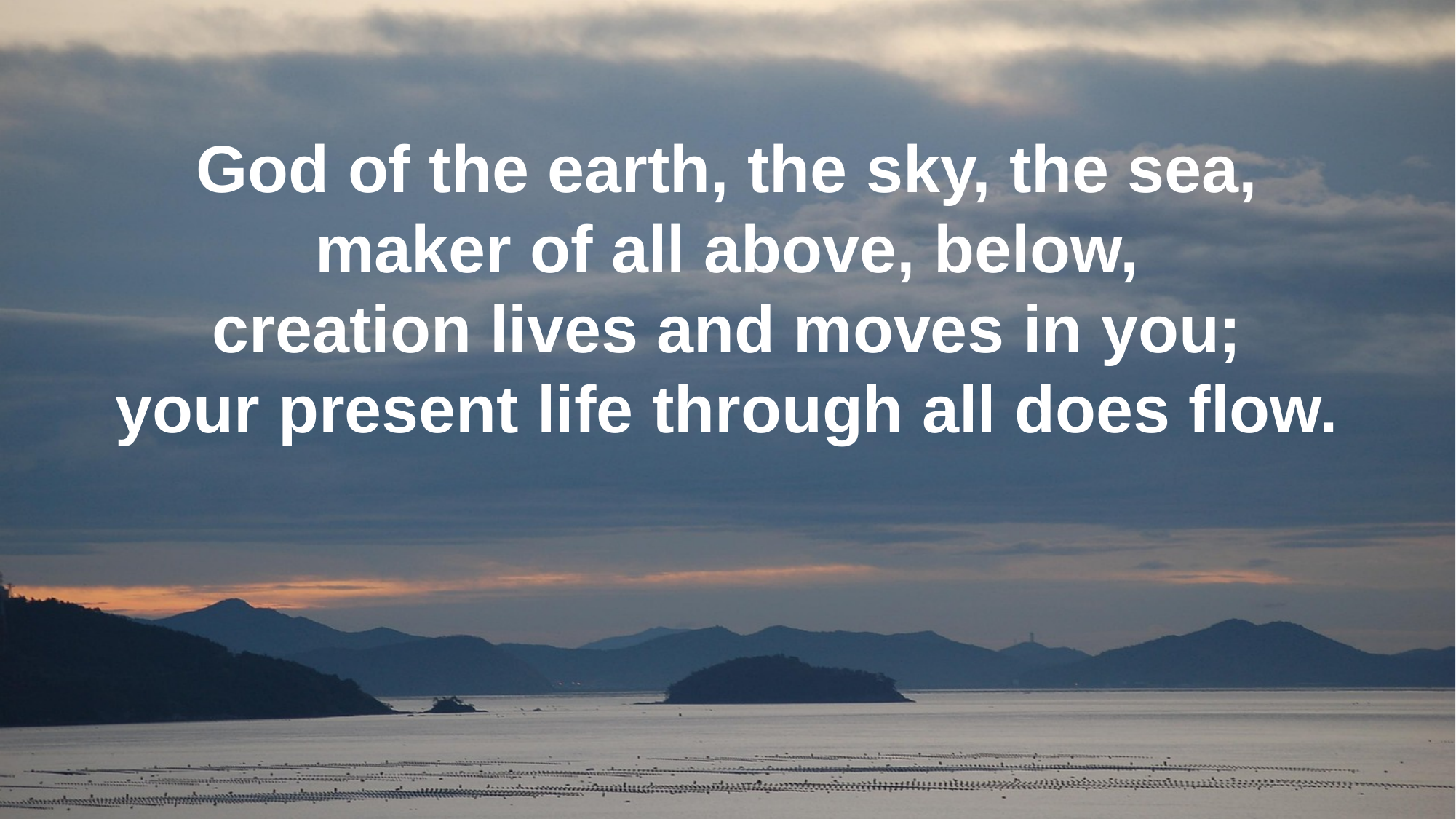

God of the earth, the sky, the sea,
maker of all above, below,
creation lives and moves in you;
your present life through all does flow.